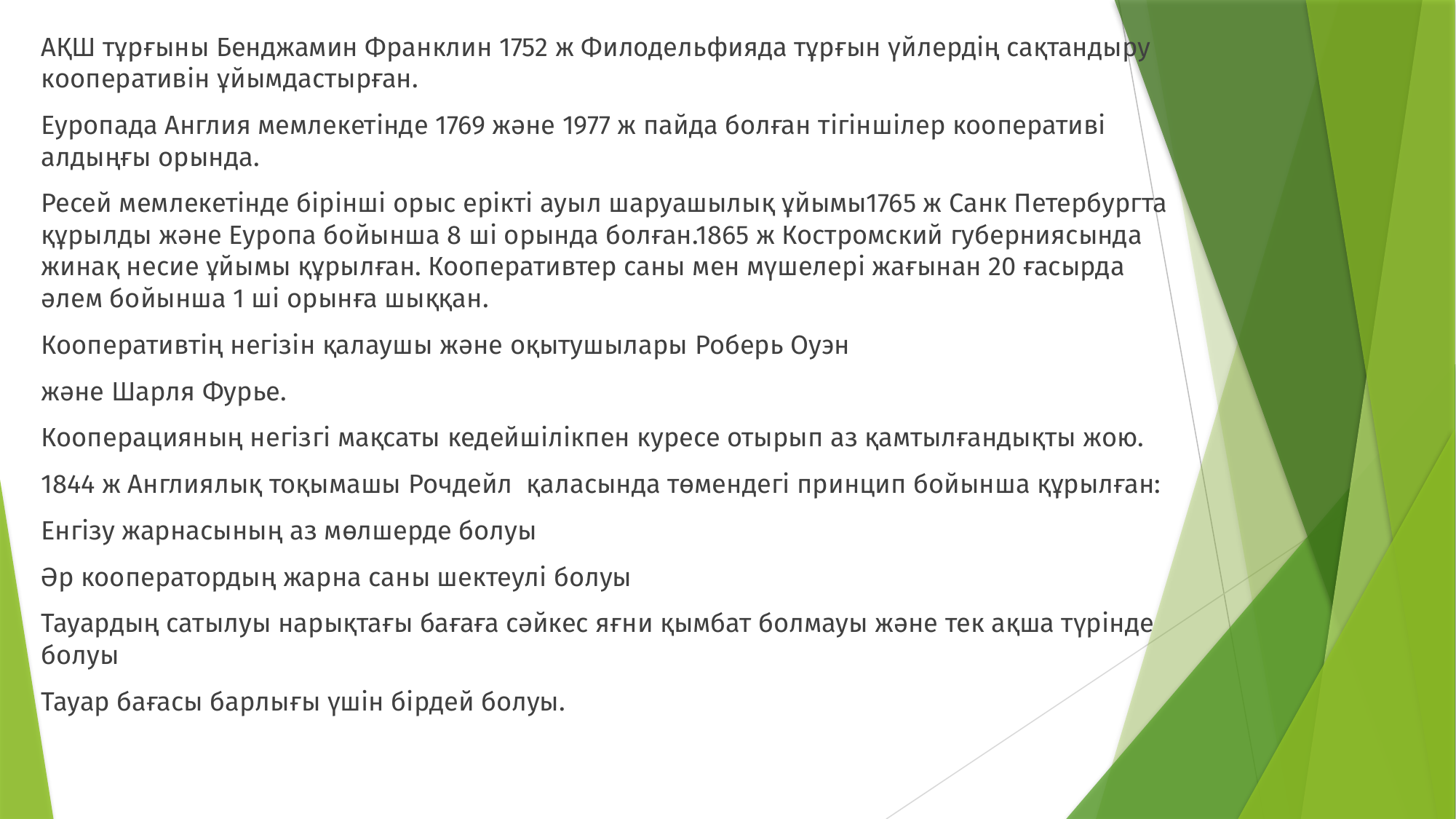

#
АҚШ тұрғыны Бенджамин Франклин 1752 ж Филодельфияда тұрғын үйлердің сақтандыру кооперативін ұйымдастырған.
Еуропада Англия мемлекетінде 1769 және 1977 ж пайда болған тігіншілер кооперативі алдыңғы орында.
Ресей мемлекетінде бірінші орыс ерікті ауыл шаруашылық ұйымы1765 ж Санк Петербургта құрылды және Еуропа бойынша 8 ші орында болған.1865 ж Костромский губерниясында  жинақ несие ұйымы құрылған. Кооперативтер саны мен мүшелері жағынан 20 ғасырда әлем бойынша 1 ші орынға шыққан.
Кооперативтің негізін қалаушы және оқытушылары Роберь Оуэн
және Шарля Фурье.
Кооперацияның негізгі мақсаты кедейшілікпен куресе отырып аз қамтылғандықты жою.
1844 ж Англиялық тоқымашы Рочдейл  қаласында төмендегі принцип бойынша құрылған:
Енгізу жарнасының аз мөлшерде болуы
Әр кооператордың жарна саны шектеулі болуы
Тауардың сатылуы нарықтағы бағаға сәйкес яғни қымбат болмауы және тек ақша түрінде болуы
Тауар бағасы барлығы үшін бірдей болуы.